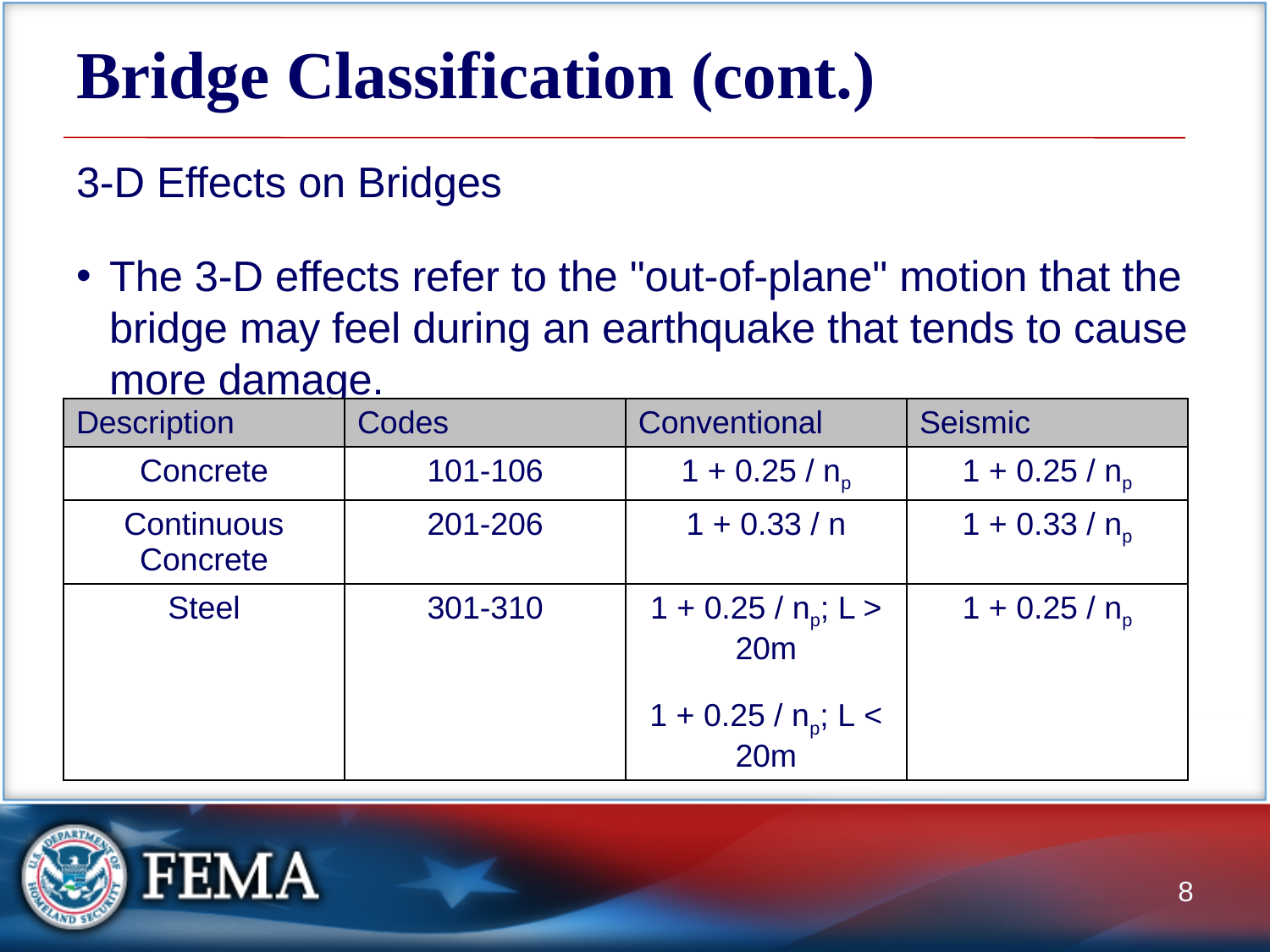

# Bridge Classification (cont.)
3-D Effects on Bridges
The 3-D effects refer to the "out-of-plane" motion that the bridge may feel during an earthquake that tends to cause more damage.
| Description | Codes | Conventional | Seismic |
| --- | --- | --- | --- |
| Concrete | 101-106 | 1 + 0.25 / np | 1 + 0.25 / np |
| Continuous Concrete | 201-206 | 1 + 0.33 / n | 1 + 0.33 / np |
| Steel | 301-310 | 1 + 0.25 / np; L > 20m 1 + 0.25 / np; L < 20m | 1 + 0.25 / np |
8